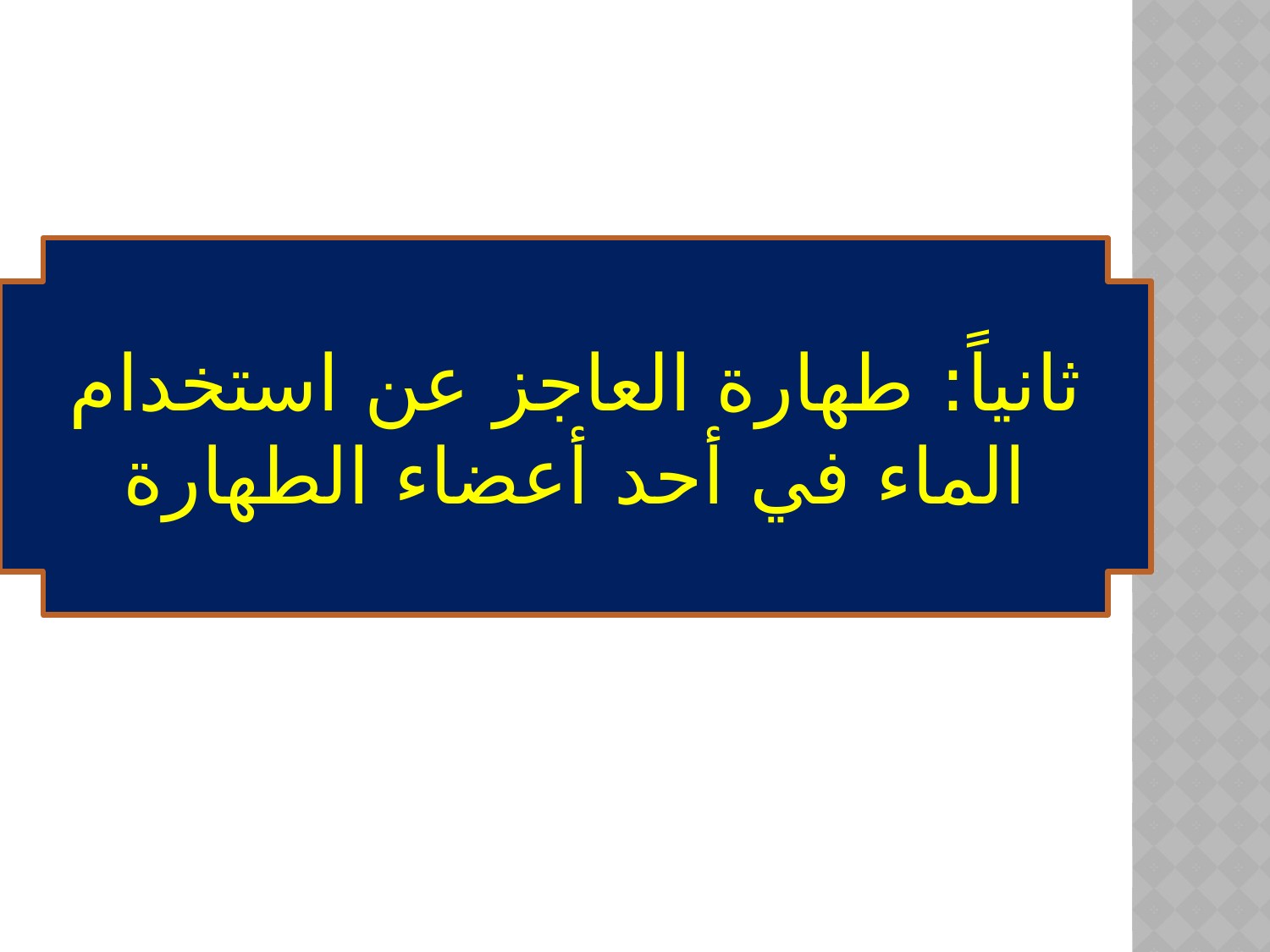

ثانياً: طهارة العاجز عن استخدام الماء في أحد أعضاء الطهارة